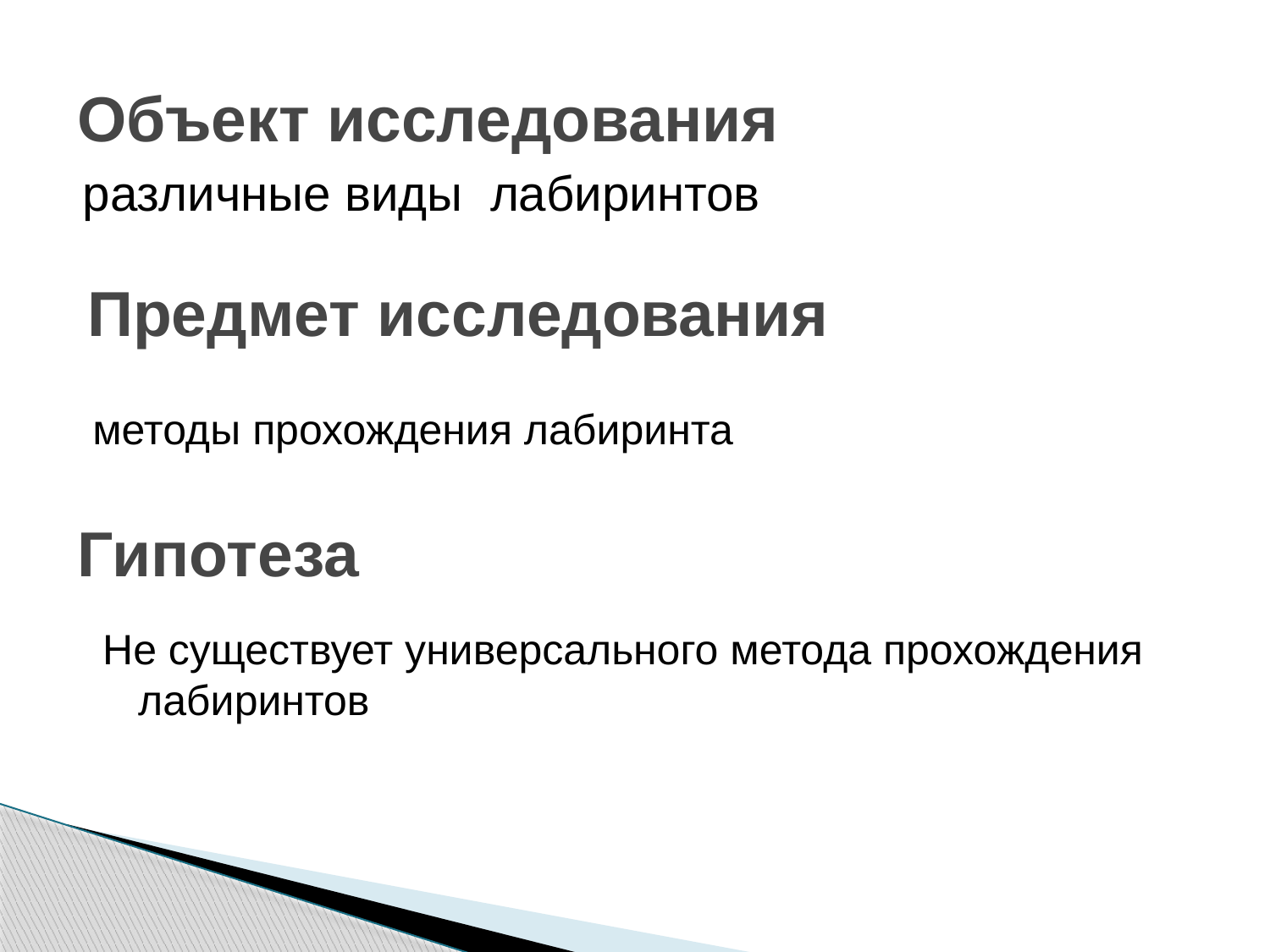

# Объект исследования
различные виды  лабиринтов

Предмет исследования
методы прохождения лабиринта
Гипотеза
Не существует универсального метода прохождения лабиринтов